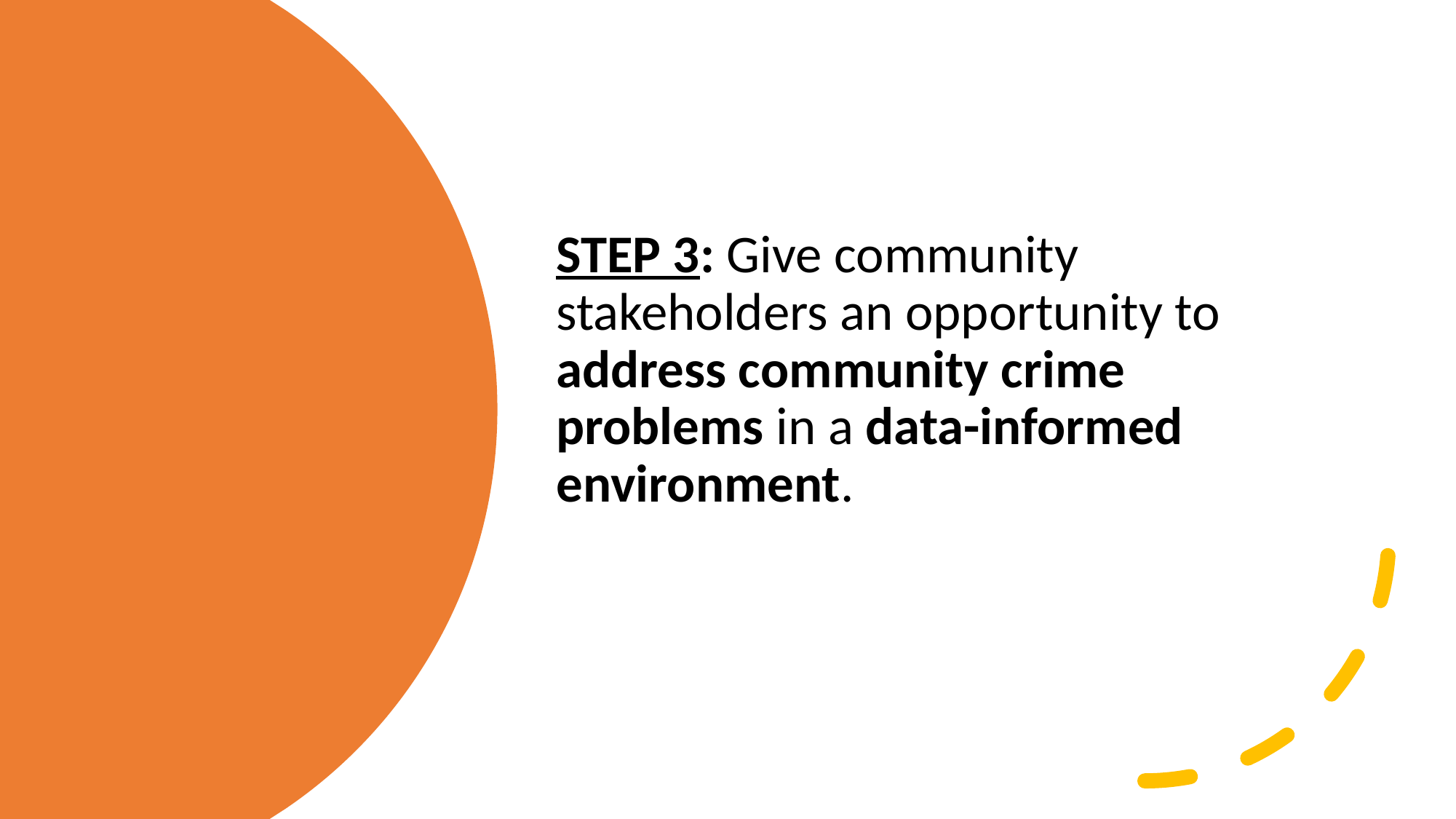

STEP 3: Give community stakeholders an opportunity to address community crime problems in a data-informed environment.